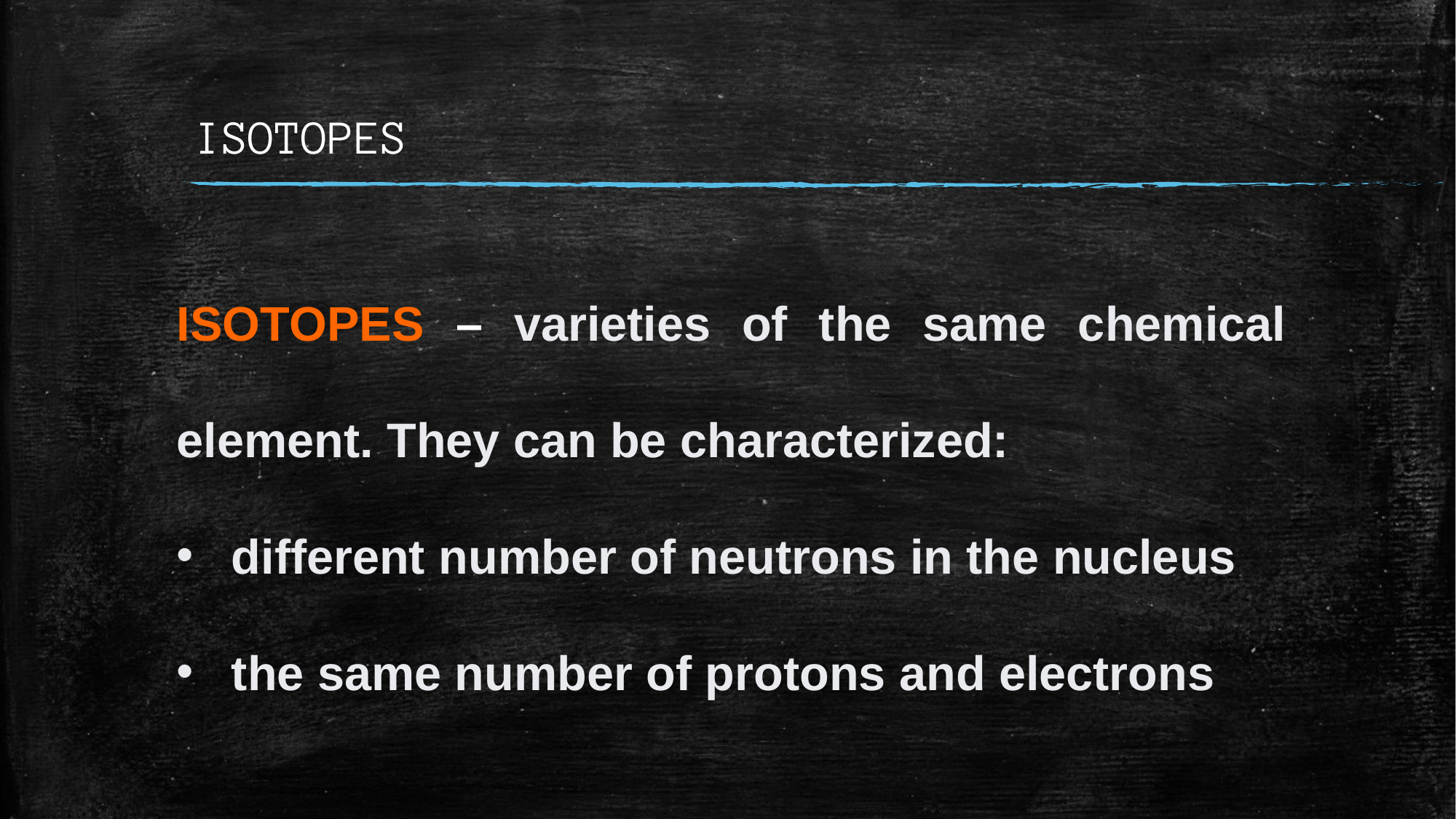

ISOTOPES
ISOTOPES – varieties of the same chemical element. They can be characterized:
different number of neutrons in the nucleus
the same number of protons and electrons